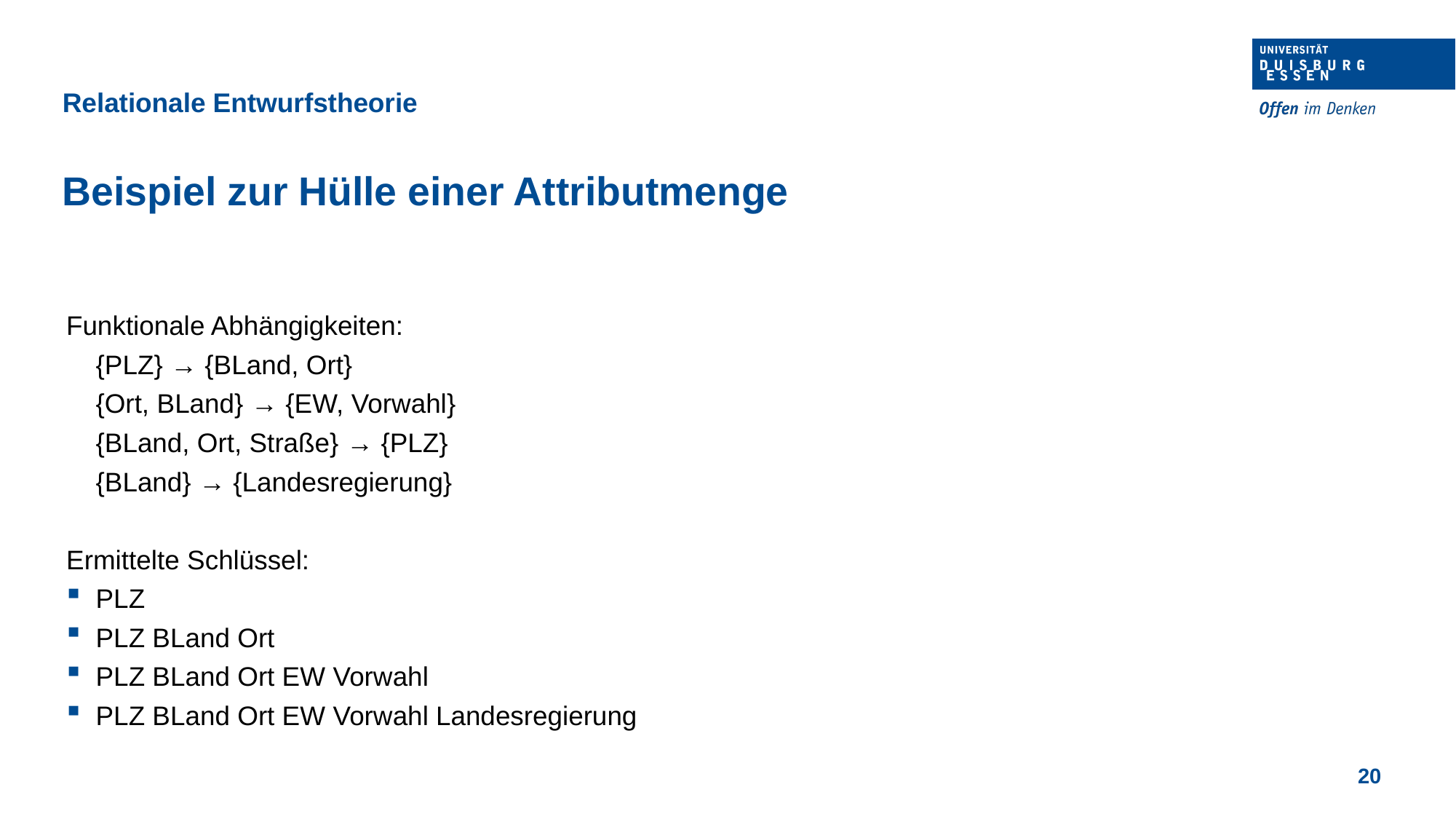

Relationale Entwurfstheorie
Beispiel zur Hülle einer Attributmenge
Funktionale Abhängigkeiten:
	{PLZ} → {BLand, Ort}
	{Ort, BLand} → {EW, Vorwahl}
	{BLand, Ort, Straße} → {PLZ}
	{BLand} → {Landesregierung}

Ermittelte Schlüssel:
PLZ
PLZ BLand Ort
PLZ BLand Ort EW Vorwahl
PLZ BLand Ort EW Vorwahl Landesregierung

20